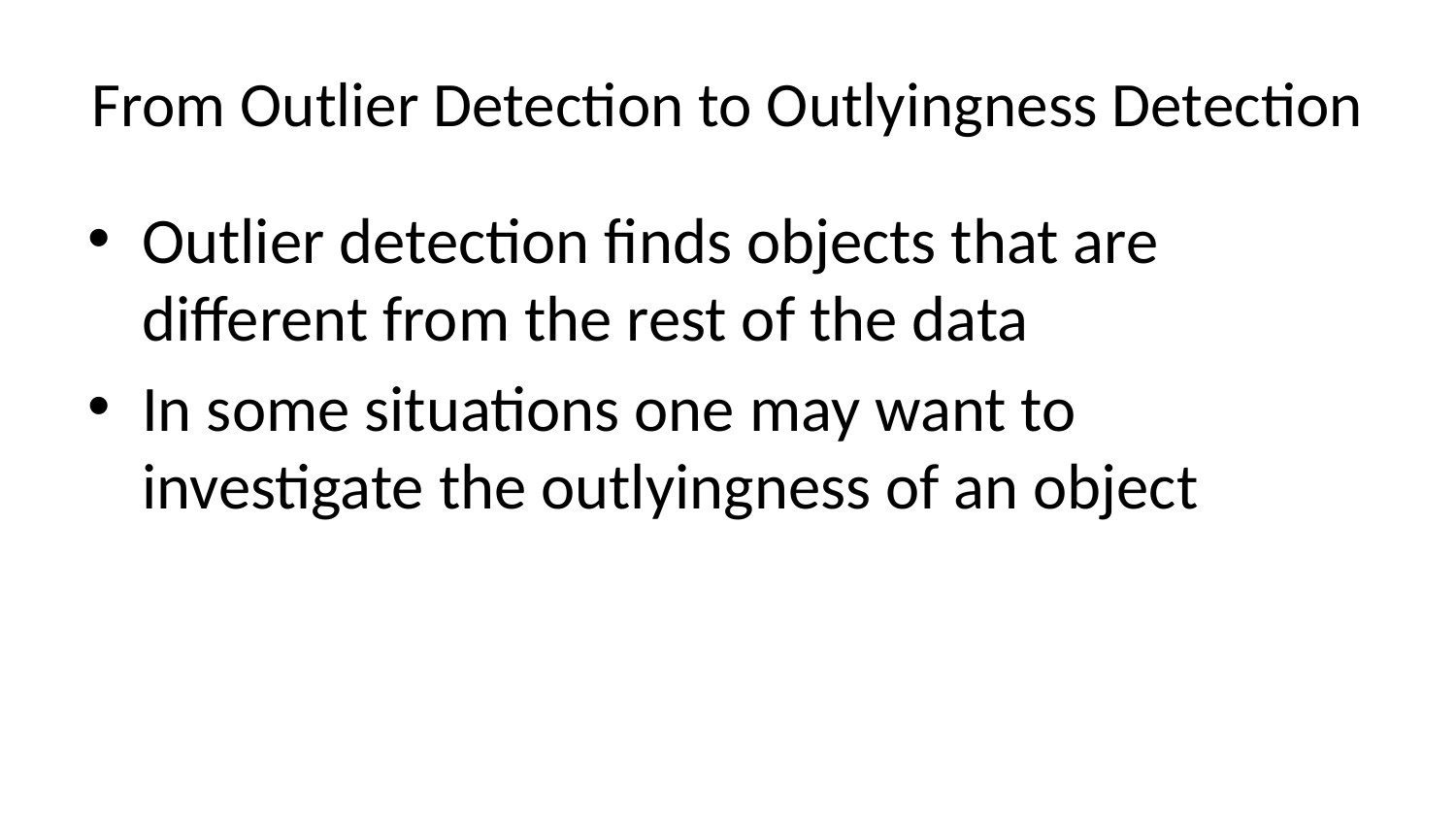

# From Outlier Detection to Outlyingness Detection
Outlier detection finds objects that are different from the rest of the data
In some situations one may want to investigate the outlyingness of an object